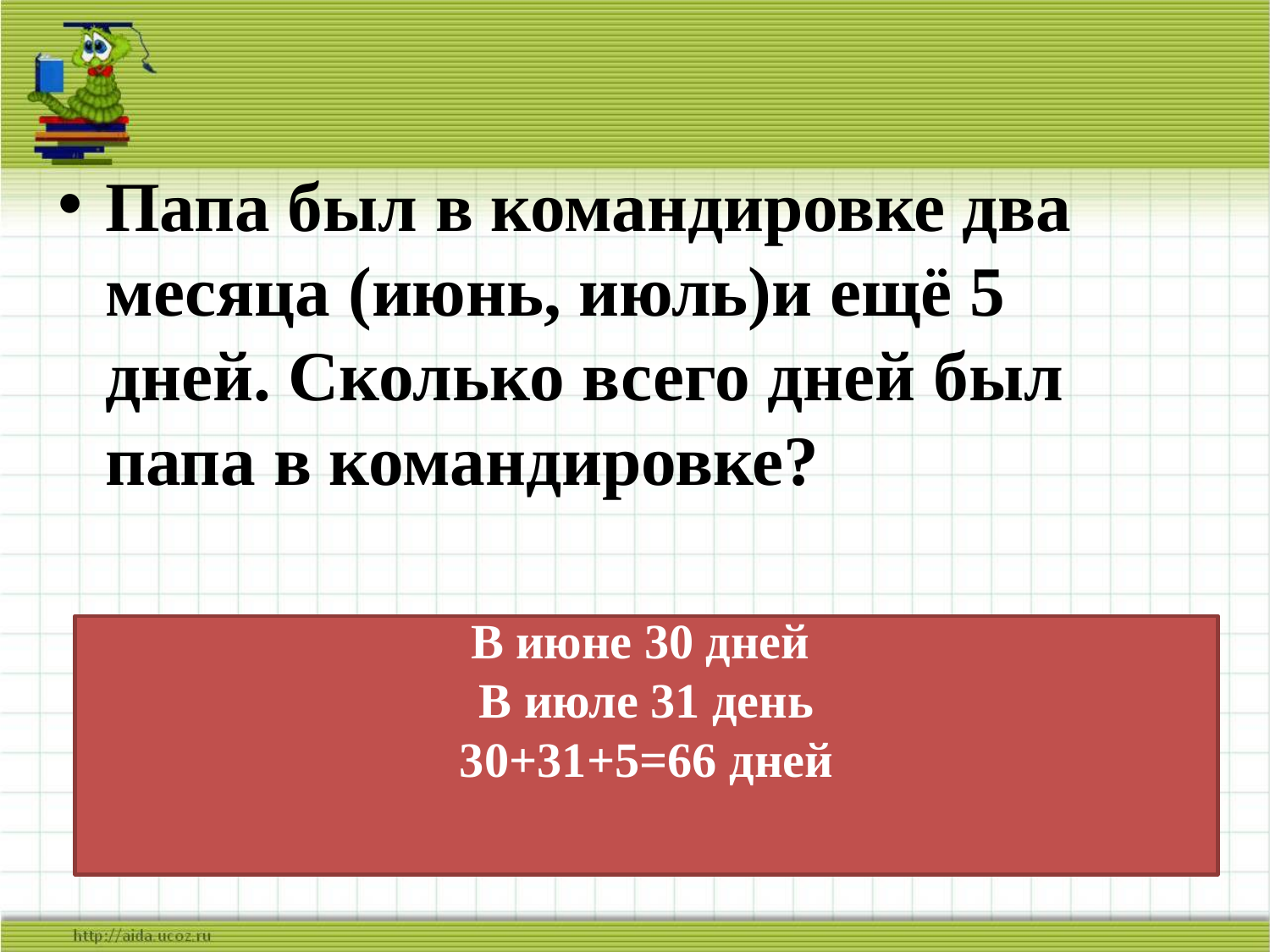

Папа был в командировке два месяца (июнь, июль)и ещё 5 дней. Сколько всего дней был папа в командировке?

# В июне 30 дней  В июле 31 день 30+31+5=66 дней